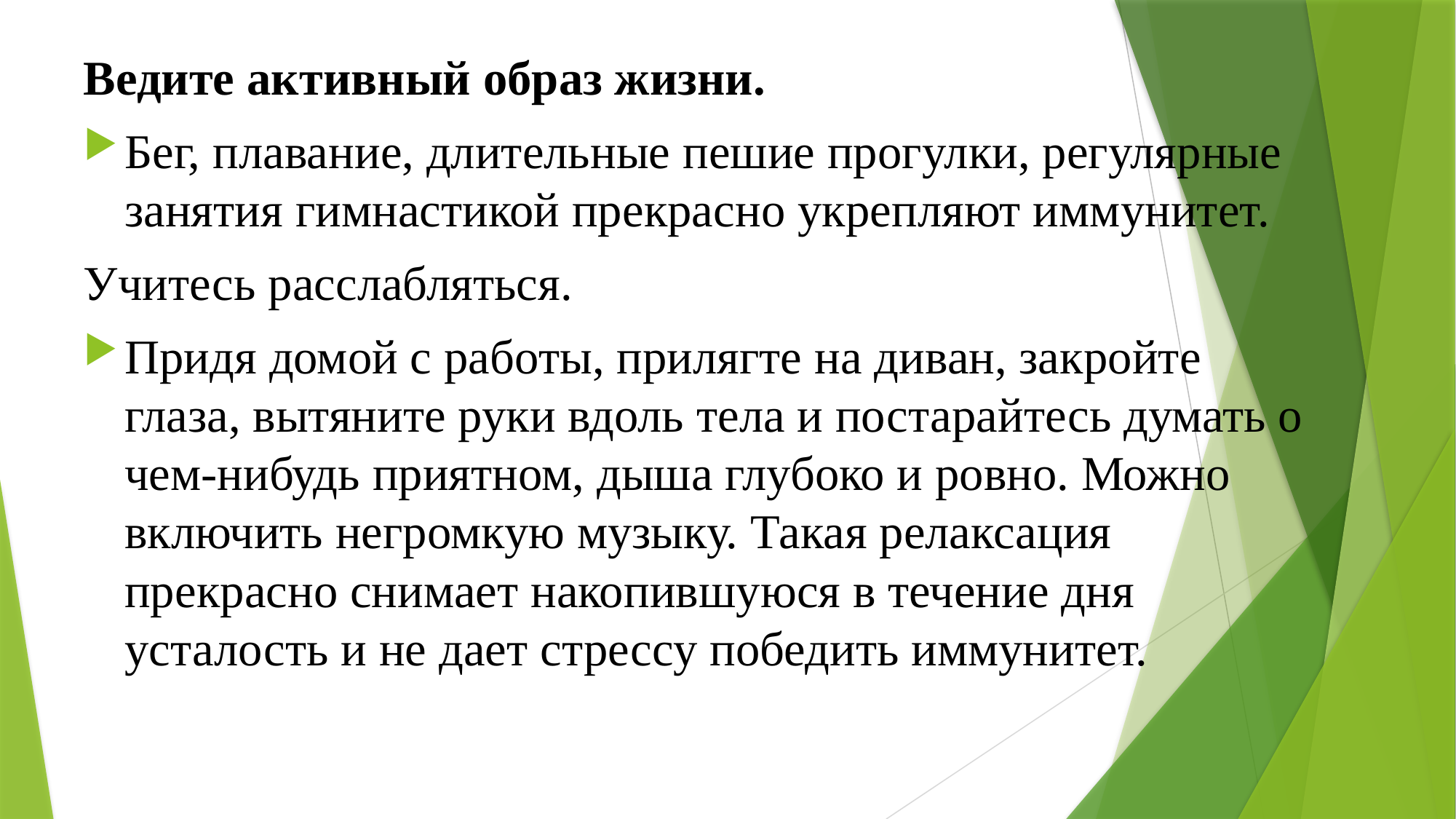

Ведите активный образ жизни.
Бег, плавание, длительные пешие прогулки, регулярные занятия гимнастикой прекрасно укрепляют иммунитет.
Учитесь расслабляться.
Придя домой с работы, прилягте на диван, закройте глаза, вытяните руки вдоль тела и постарайтесь думать о чем-нибудь приятном, дыша глубоко и ровно. Можно включить негромкую музыку. Такая релаксация прекрасно снимает накопившуюся в течение дня усталость и не дает стрессу победить иммунитет.